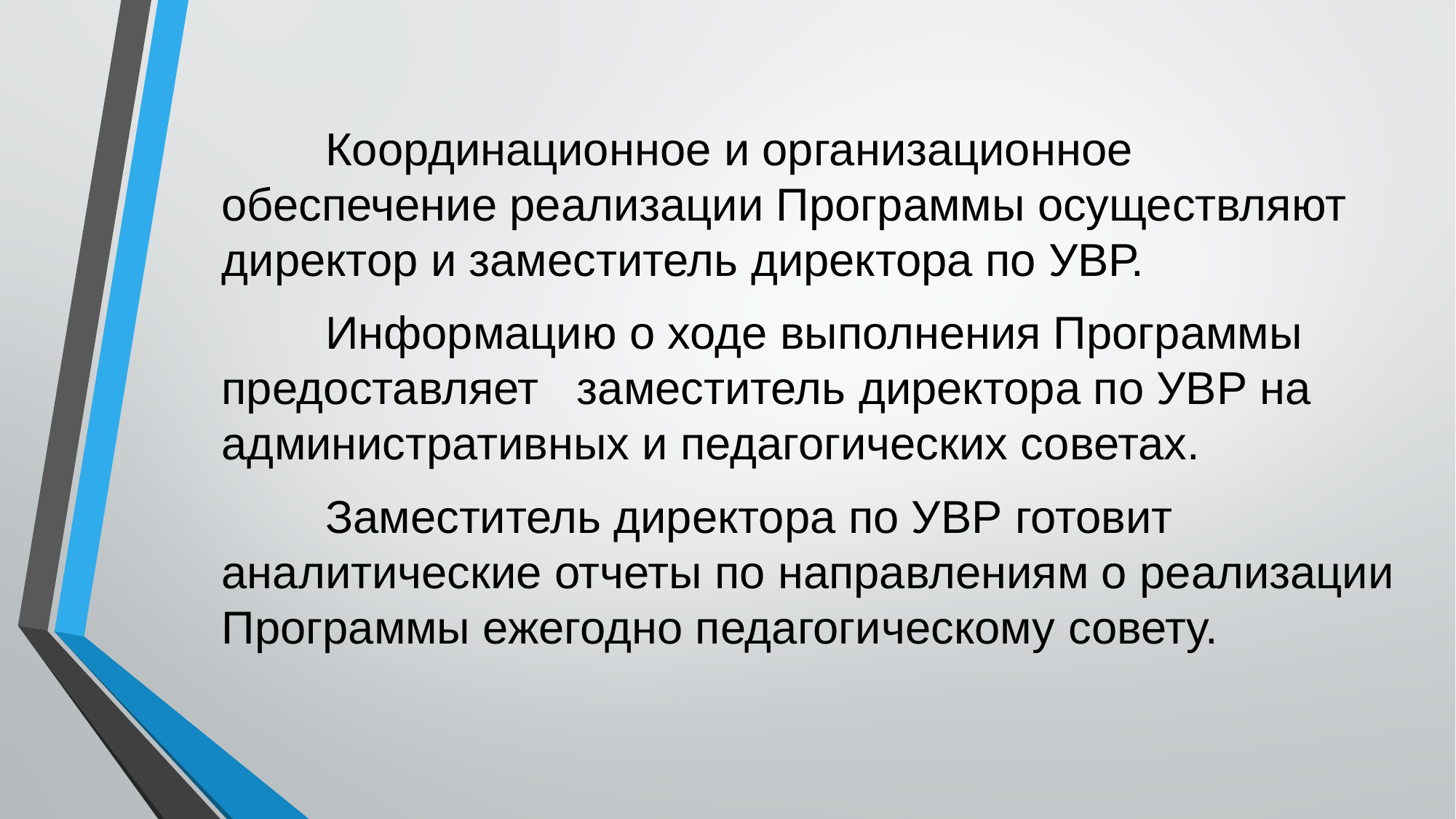

Координационное и организационное обеспечение реализации Программы осуществляют директор и заместитель директора по УВР.
	Информацию о ходе выполнения Программы предоставляет   заместитель директора по УВР на административных и педагогических советах.
	Заместитель директора по УВР готовит аналитические отчеты по направлениям о реализации Программы ежегодно педагогическому совету.